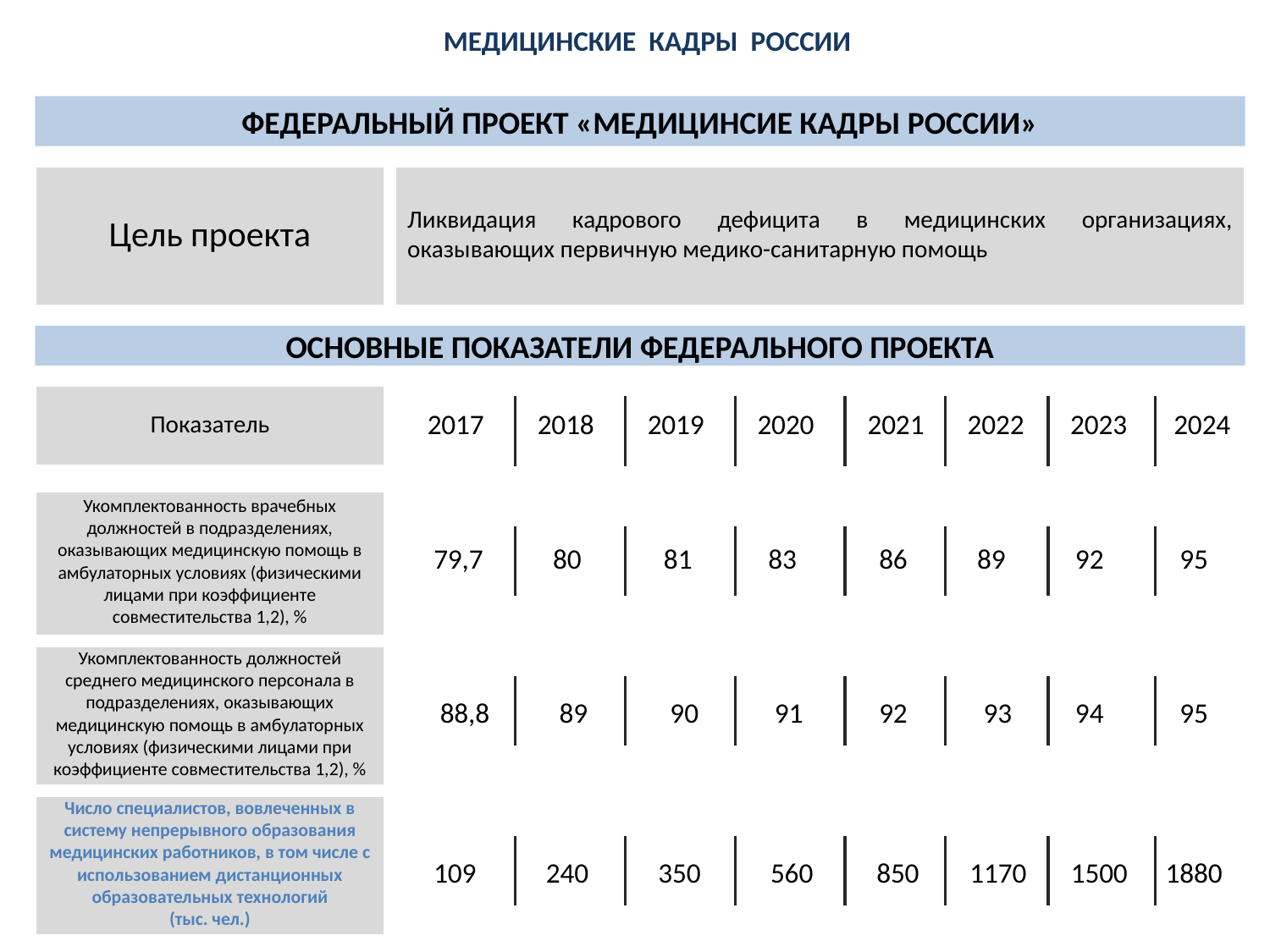

МЕДИЦИНСКИЕ  КАДРЫ  РОССИИ
ФЕДЕРАЛЬНЫЙ ПРОЕКТ «МЕДИЦИНСИЕ КАДРЫ РОССИИ»
Цель проекта
Ликвидация кадрового дефицита в медицинских организациях, оказывающих первичную медико-санитарную помощь
ОСНОВНЫЕ ПОКАЗАТЕЛИ ФЕДЕРАЛЬНОГО ПРОЕКТА
Показатель
2021
2022
2023
2019

2017

2020
2018

2024

Укомплектованность врачебных должностей в подразделениях, оказывающих медицинскую помощь в амбулаторных условиях (физическими лицами при коэффициенте совместительства 1,2), %
 79,7           80             81            83             86           89           92            95
Укомплектованность должностей среднего медицинского персонала в подразделениях, оказывающих медицинскую помощь в амбулаторных условиях (физическими лицами при коэффициенте совместительства 1,2), %
  88,8           89             90            91            92            93          94            95
Число специалистов, вовлеченных в систему непрерывного образования медицинских работников, в том числе с использованием дистанционных образовательных технологий
(тыс. чел.)
 109           240           350           560          850        1170       1500      1880